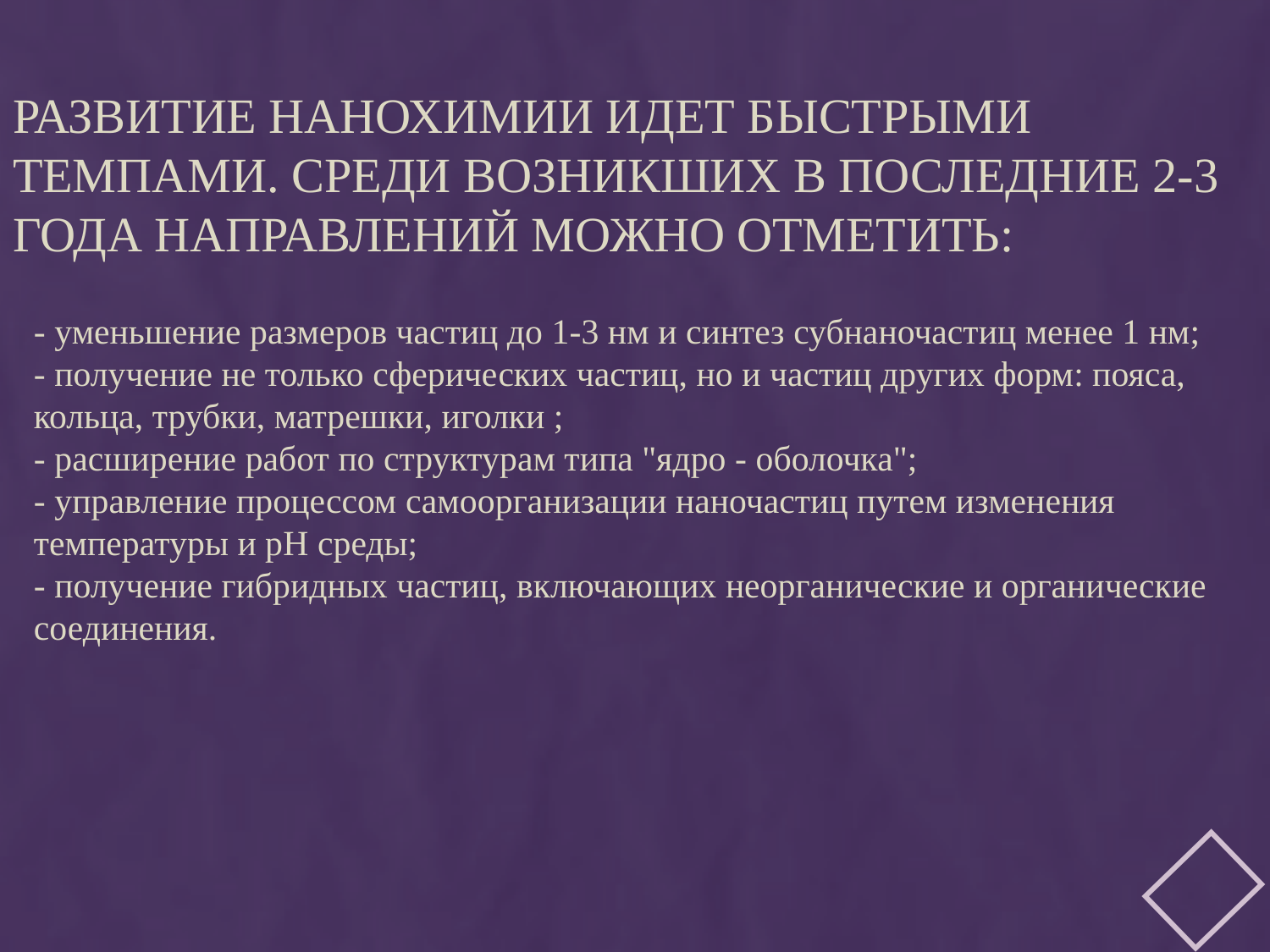

# Развитие нанохимии идет быстрыми темпами. Среди возникших в последние 2-3 года направлений можно отметить:
- уменьшение размеров частиц до 1-3 нм и синтез субнаночастиц менее 1 нм;
- получение не только сферических частиц, но и частиц других форм: пояса, кольца, трубки, матрешки, иголки ;
- расширение работ по структурам типа "ядро - оболочка";
- управление процессом самоорганизации наночастиц путем изменения температуры и рН среды;
- получение гибридных частиц, включающих неорганические и органические соединения.